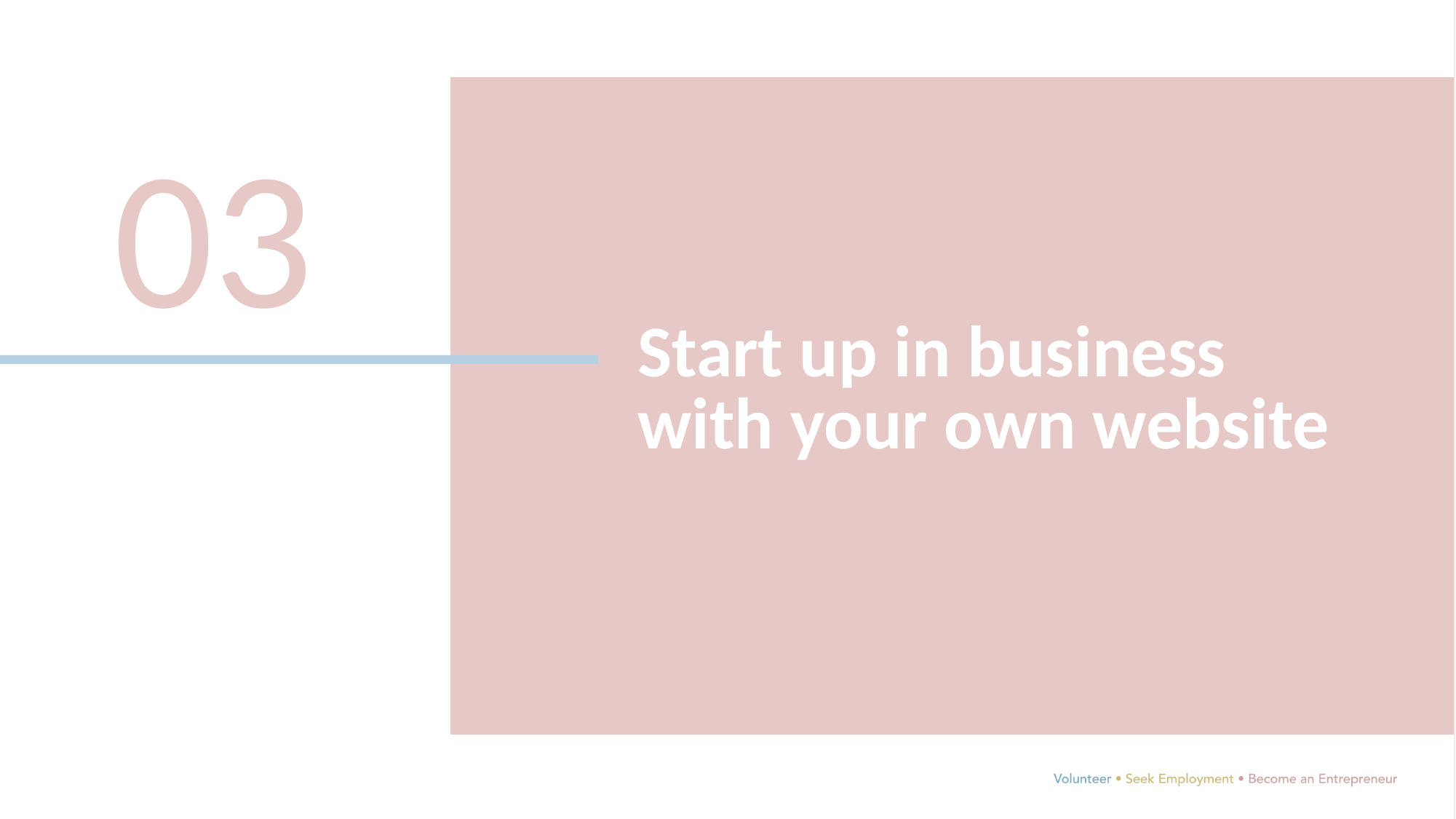

03
Start up in business with your own website